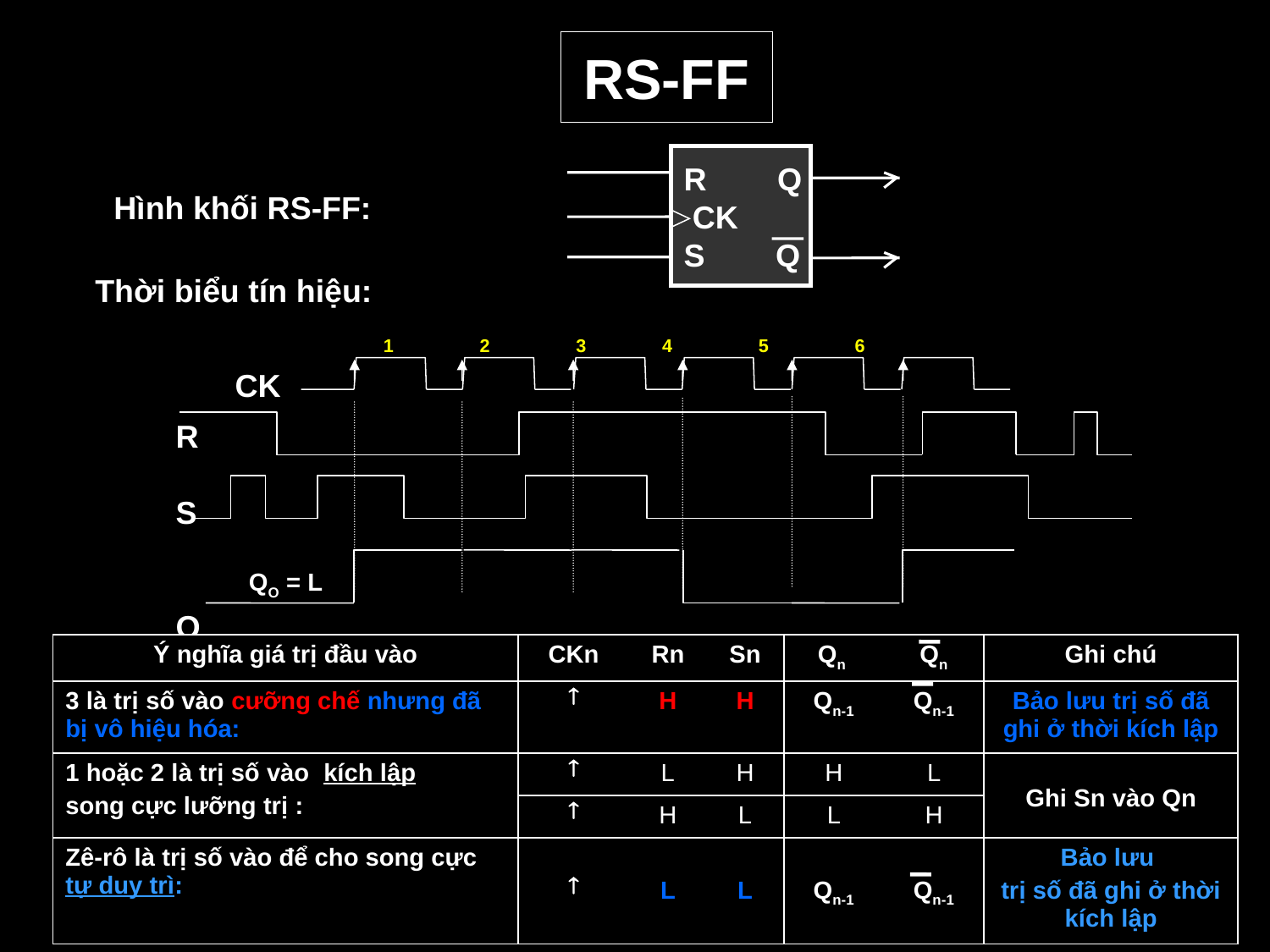

# RS-FF

R        Q
 CK
S        Q

 Hình khối RS-FF:
Thời biểu tín hiệu:
     1                 2                 3               4                 5                 6

 R

 S

 Q

QO = L

     1                 2                 3               4                 5                 6
CK
CK

 R

 S

 Q

R1 = H
S1 = L

Q1 = ?

| Ý nghĩa giá trị đầu vào | CKn | Rn | Sn | Qn | Qn | Ghi chú |
| --- | --- | --- | --- | --- | --- | --- |
| 3 là trị số vào cưỡng chế nhưng đã bị vô hiệu hóa: | ↑ | H | H | Qn-1 | Qn-1 | Bảo lưu trị số đã ghi ở thời kích lập |
| 1 hoặc 2 là trị số vào kích lập song cực lưỡng trị : | ↑ | L | H | H | L | Ghi Sn vào Qn |
|  | ↑ | H | L | L | H |  |
| Zê-rô là trị số vào để cho song cực tự duy trì: | ↑ | L | L | Qn-1 | Qn-1 | Bảo lưu trị số đã ghi ở thời kích lập |

Tín hiệu nhịp CK :
Định kỳ hóa việc cập nhật thông tin ra.
Tức thời hóa việc đọc các thông tin vào.
Đồng thời hóa việc xử lý các thông tin từ nhiều nguồn gần xa nhanh chậm
      nhờ đó cực tiểu hóa thời gian quá độ của mạch.
Phục vụ cho việc trình tự hóa hoạt động  của mạch nhiều flipflop.
Ngăn chặn nhiễu  xâm nhập liên tục, bảo đảm tính ổn định của đầu ra
	trong một chu kỳ nhịp, thêm thuận lợi cho việc đọc truyền và xử lý số liệu ra.